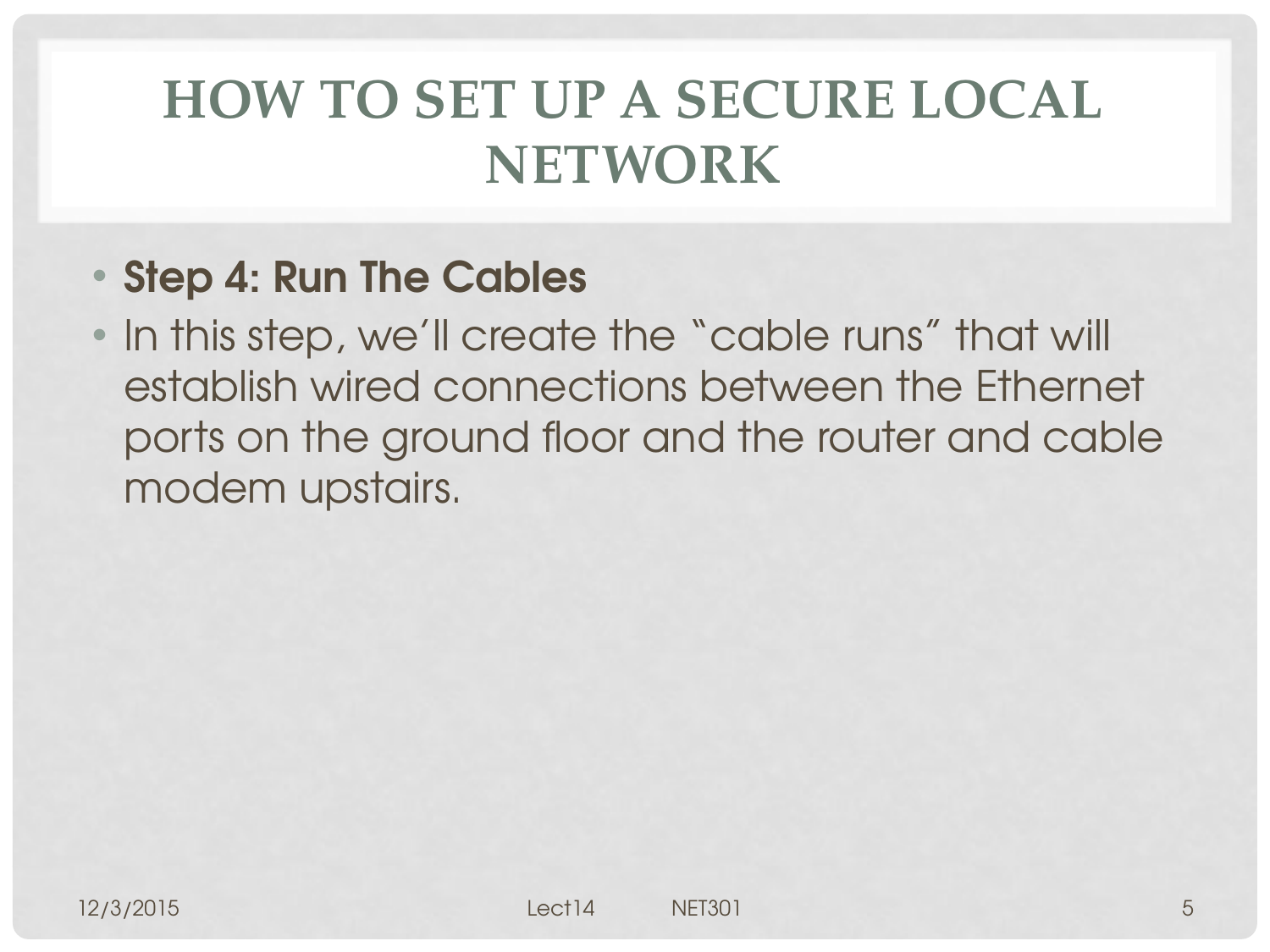

# How To Set Up A Secure Local Network
Step 4: Run The Cables
In this step, we’ll create the “cable runs” that will establish wired connections between the Ethernet ports on the ground floor and the router and cable modem upstairs.
12/3/2015
Lect14             NET301
5